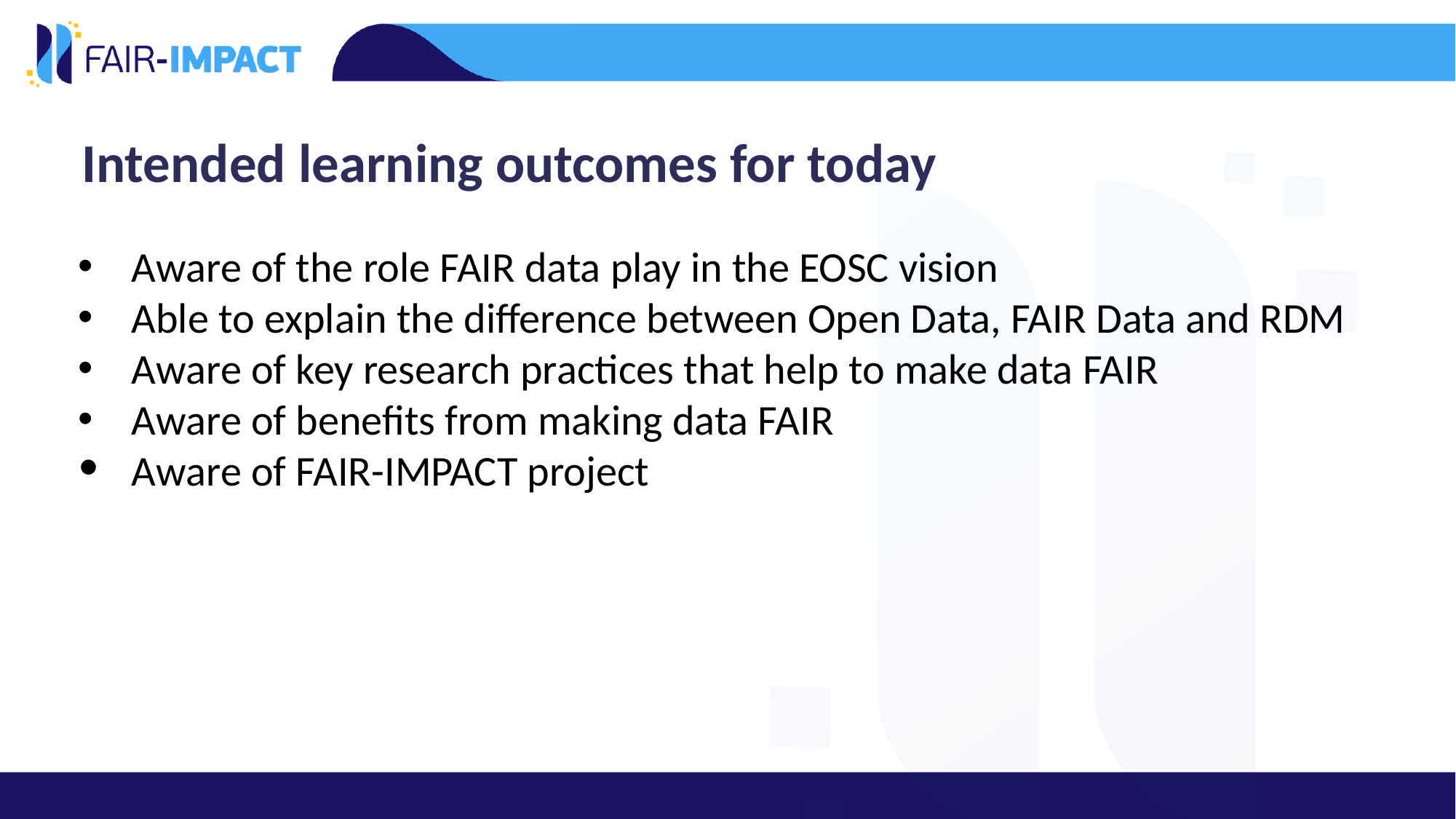

# Intended learning outcomes for today

Aware of the role FAIR data play in the EOSC vision
Able to explain the difference between Open Data, FAIR Data and RDM
Aware of key research practices that help to make data FAIR
Aware of benefits from making data FAIR
Aware of FAIR-IMPACT project
2